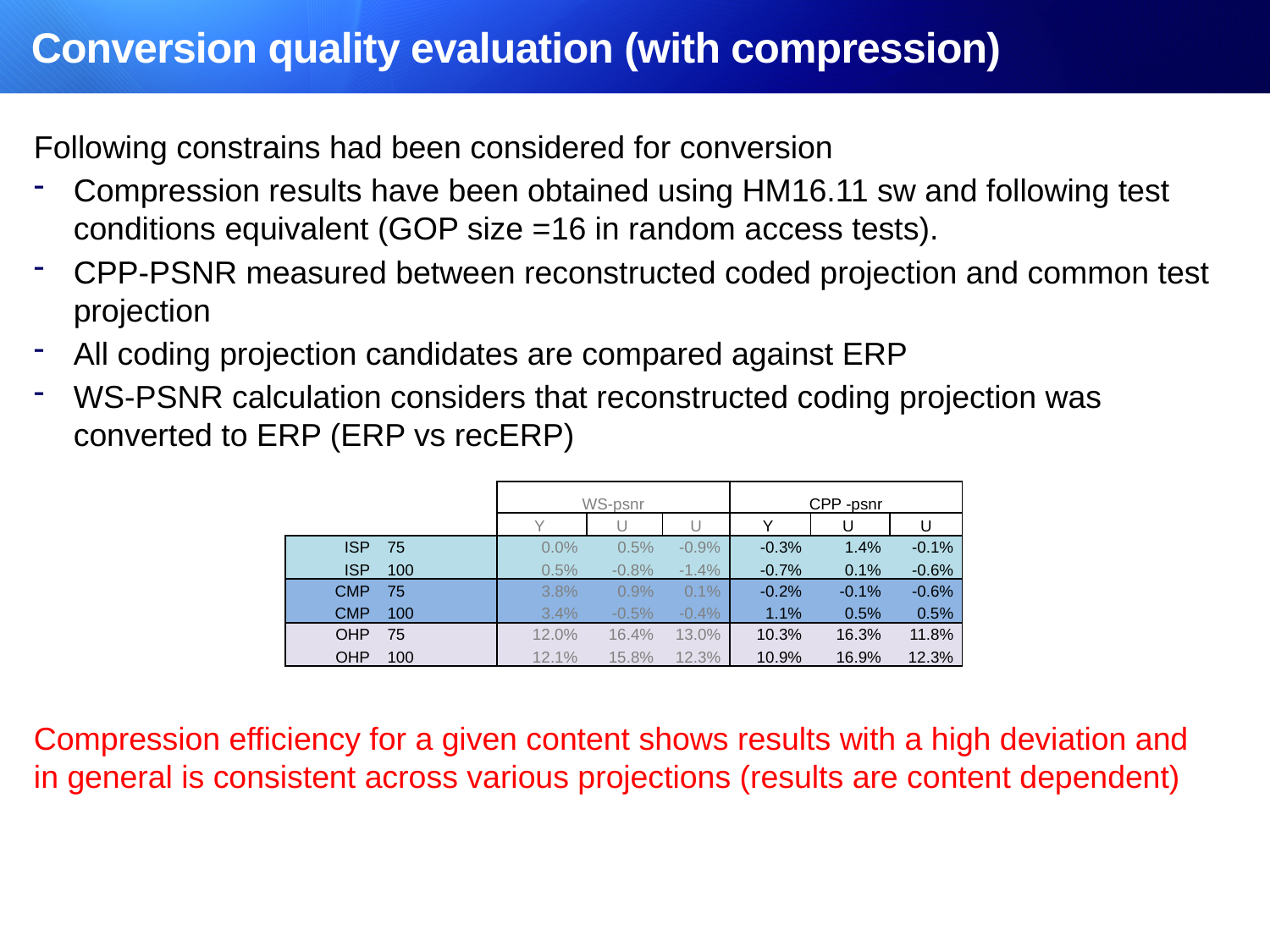

# Conversion quality evaluation (with compression)
Following constrains had been considered for conversion
Compression results have been obtained using HM16.11 sw and following test conditions equivalent (GOP size =16 in random access tests).
CPP-PSNR measured between reconstructed coded projection and common test projection
All coding projection candidates are compared against ERP
WS-PSNR calculation considers that reconstructed coding projection was converted to ERP (ERP vs recERP)

Compression efficiency for a given content shows results with a high deviation and in general is consistent across various projections (results are content dependent)
|  |  | WS-psnr |  |  | CPP -psnr |  |  |
| --- | --- | --- | --- | --- | --- | --- | --- |
|  |  | Y | U | U | Y | U | U |
| ISP | 75 | 0.0% | 0.5% | -0.9% | -0.3% | 1.4% | -0.1% |
| ISP | 100 | 0.5% | -0.8% | -1.4% | -0.7% | 0.1% | -0.6% |
| CMP | 75 | 3.8% | 0.9% | 0.1% | -0.2% | -0.1% | -0.6% |
| CMP | 100 | 3.4% | -0.5% | -0.4% | 1.1% | 0.5% | 0.5% |
| OHP | 75 | 12.0% | 16.4% | 13.0% | 10.3% | 16.3% | 11.8% |
| OHP | 100 | 12.1% | 15.8% | 12.3% | 10.9% | 16.9% | 12.3% |